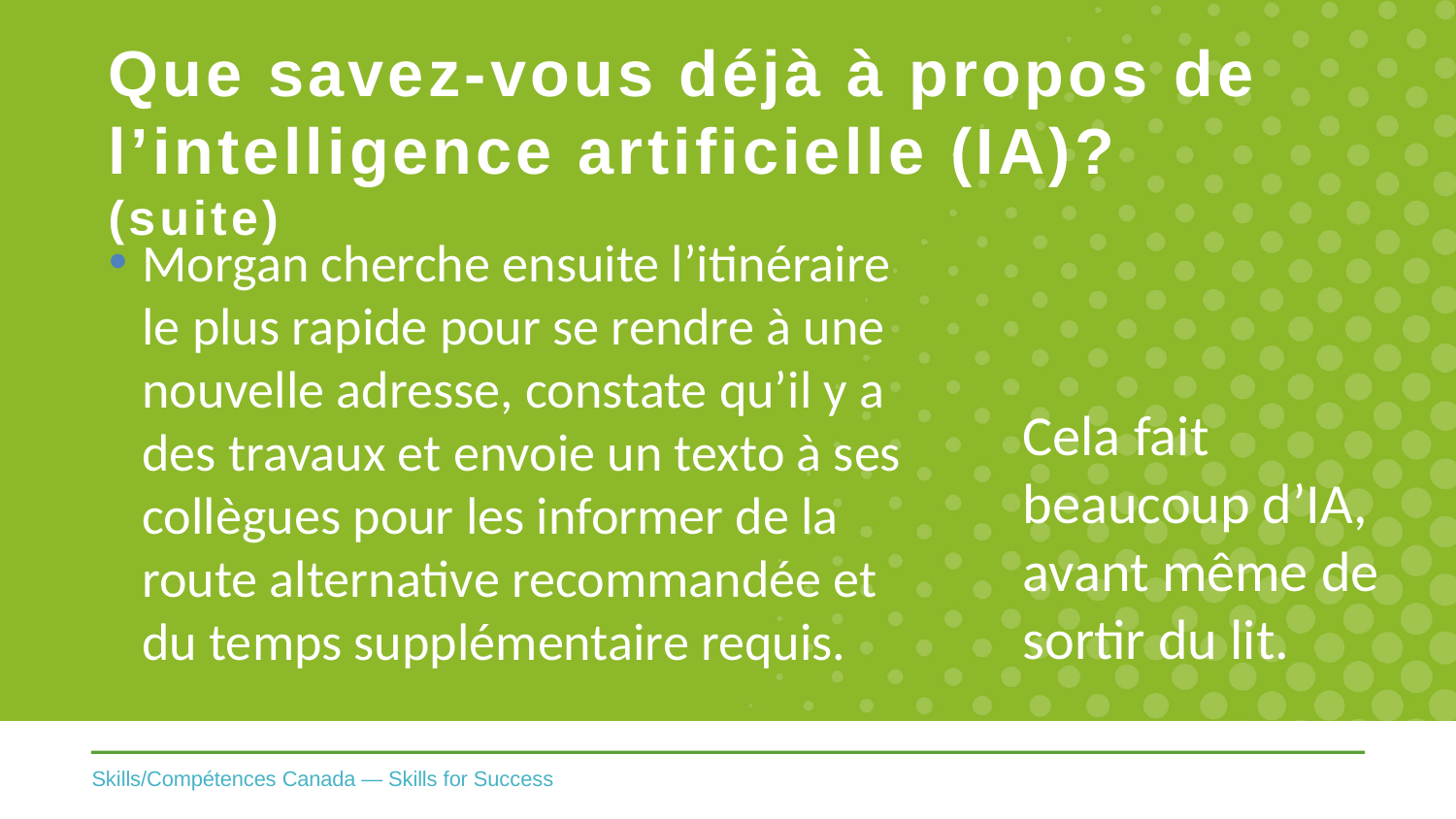

# Que savez-vous déjà à propos de l’intelligence artificielle (IA)?   (suite)
Morgan cherche ensuite l’itinéraire le plus rapide pour se rendre à une nouvelle adresse, constate qu’il y a des travaux et envoie un texto à ses collègues pour les informer de la route alternative recommandée et du temps supplémentaire requis.
Cela fait beaucoup d’IA, avant même de sortir du lit.